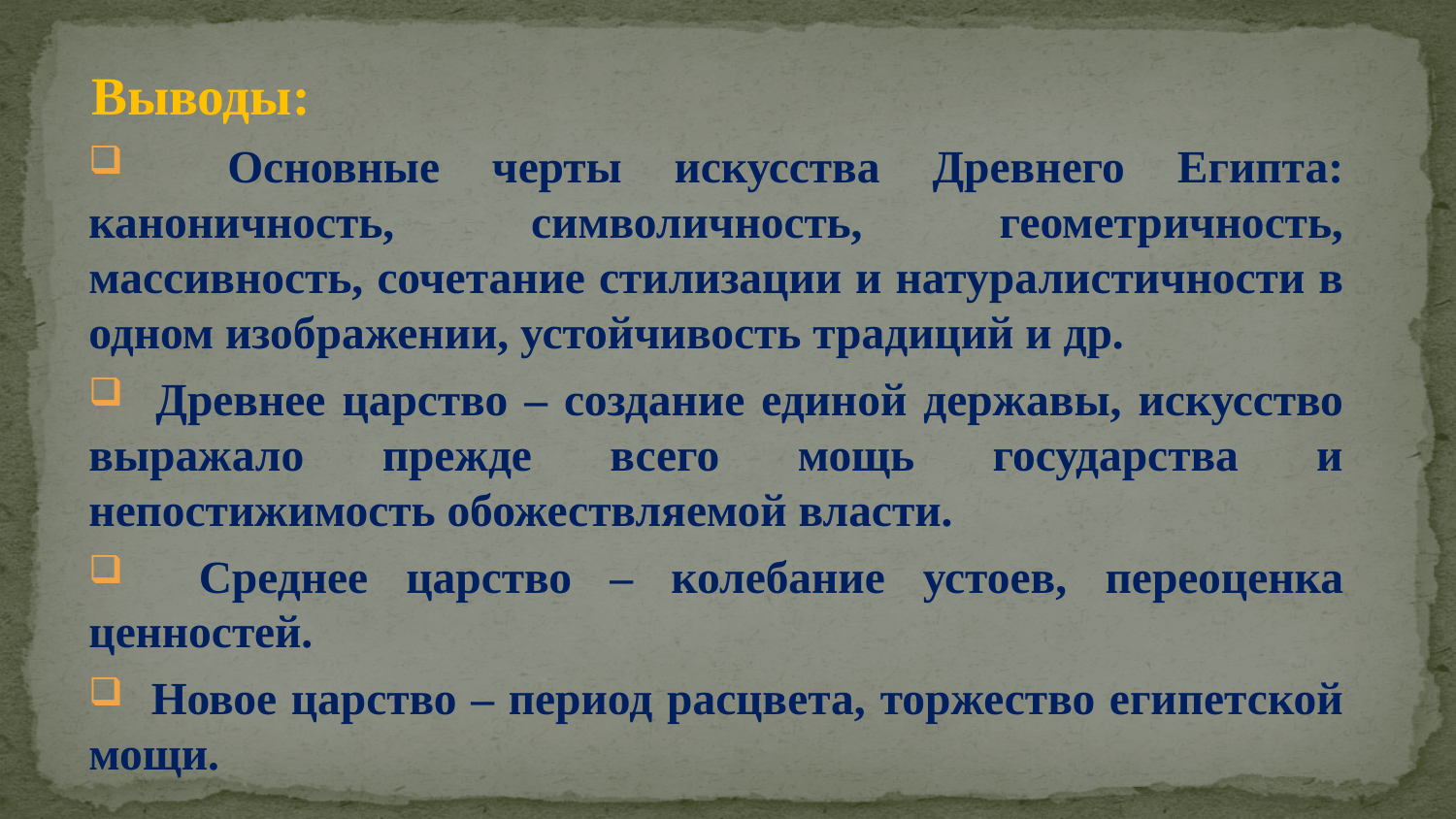

Выводы:
  Основные черты искусства Древнего Египта: каноничность, символичность, геометричность, массивность, сочетание стилизации и натуралистичности в одном изображении, устойчивость традиций и др.
  Древнее царство – создание единой державы, искусство выражало прежде всего мощь государства и непостижимость обожествляемой власти.
  Среднее царство – колебание устоев, переоценка ценностей.
  Новое царство – период расцвета, торжество египетской мощи.